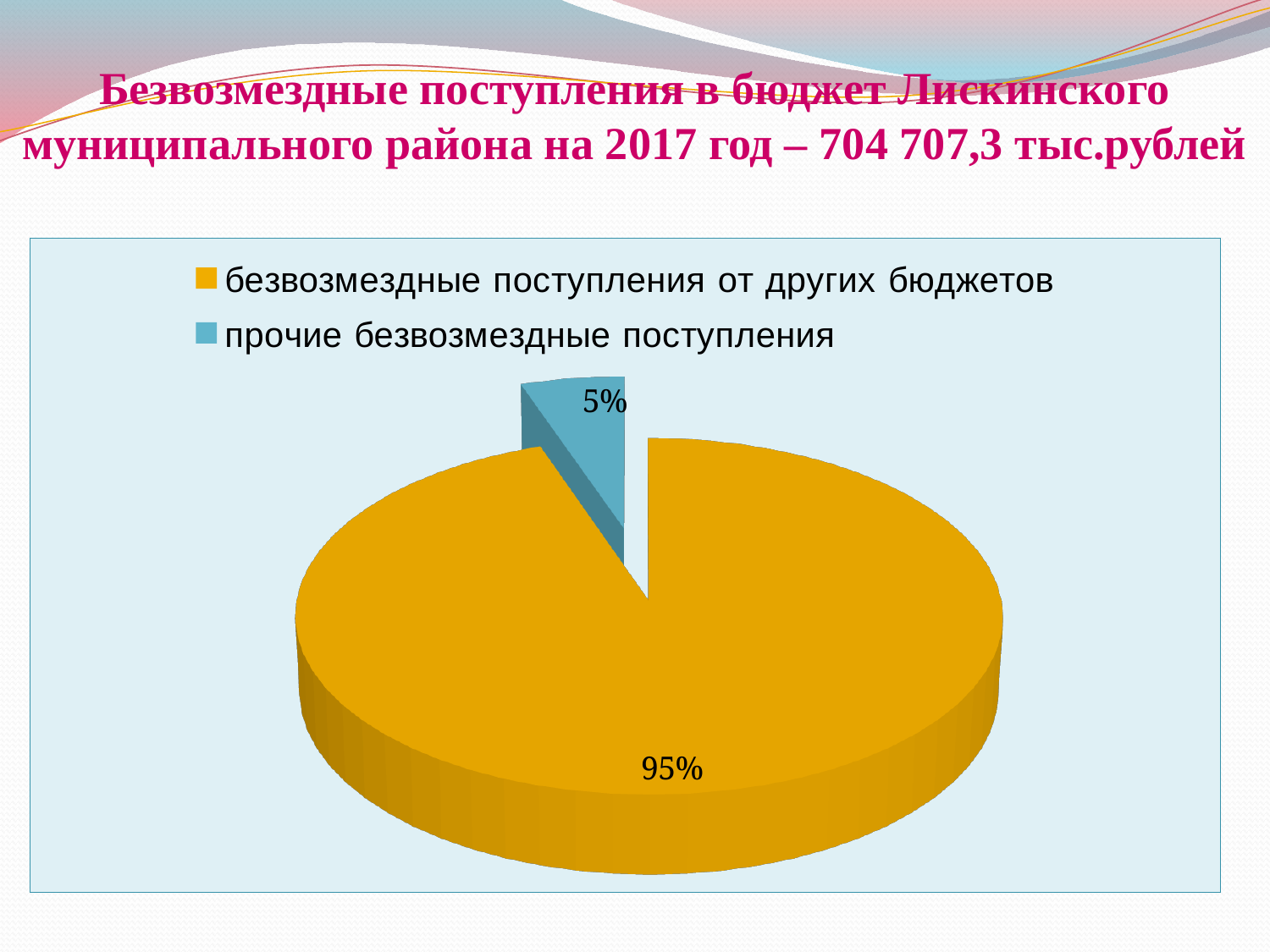

# Безвозмездные поступления в бюджет Лискинского муниципального района на 2017 год – 704 707,3 тыс.рублей

[unsupported chart]